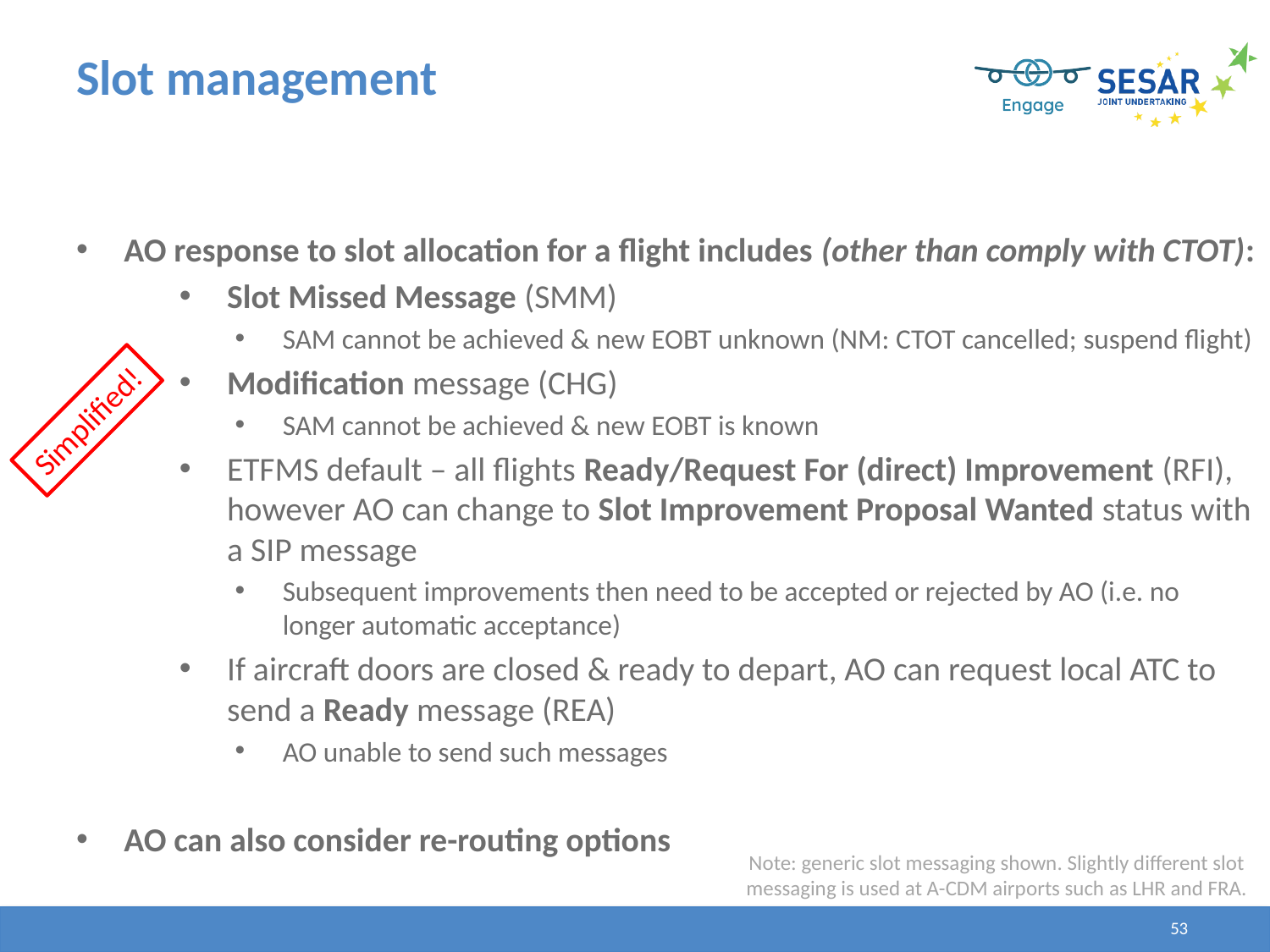

# Slot management
AO response to slot allocation for a flight includes (other than comply with CTOT):
Slot Missed Message (SMM)
SAM cannot be achieved & new EOBT unknown (NM: CTOT cancelled; suspend flight)
Modification message (CHG)
SAM cannot be achieved & new EOBT is known
ETFMS default – all flights Ready/Request For (direct) Improvement (RFI), however AO can change to Slot Improvement Proposal Wanted status with a SIP message
Subsequent improvements then need to be accepted or rejected by AO (i.e. no longer automatic acceptance)
If aircraft doors are closed & ready to depart, AO can request local ATC to send a Ready message (REA)
AO unable to send such messages

AO can also consider re-routing options
Simplified!
Note: generic slot messaging shown. Slightly different slot
messaging is used at A-CDM airports such as LHR and FRA.
53